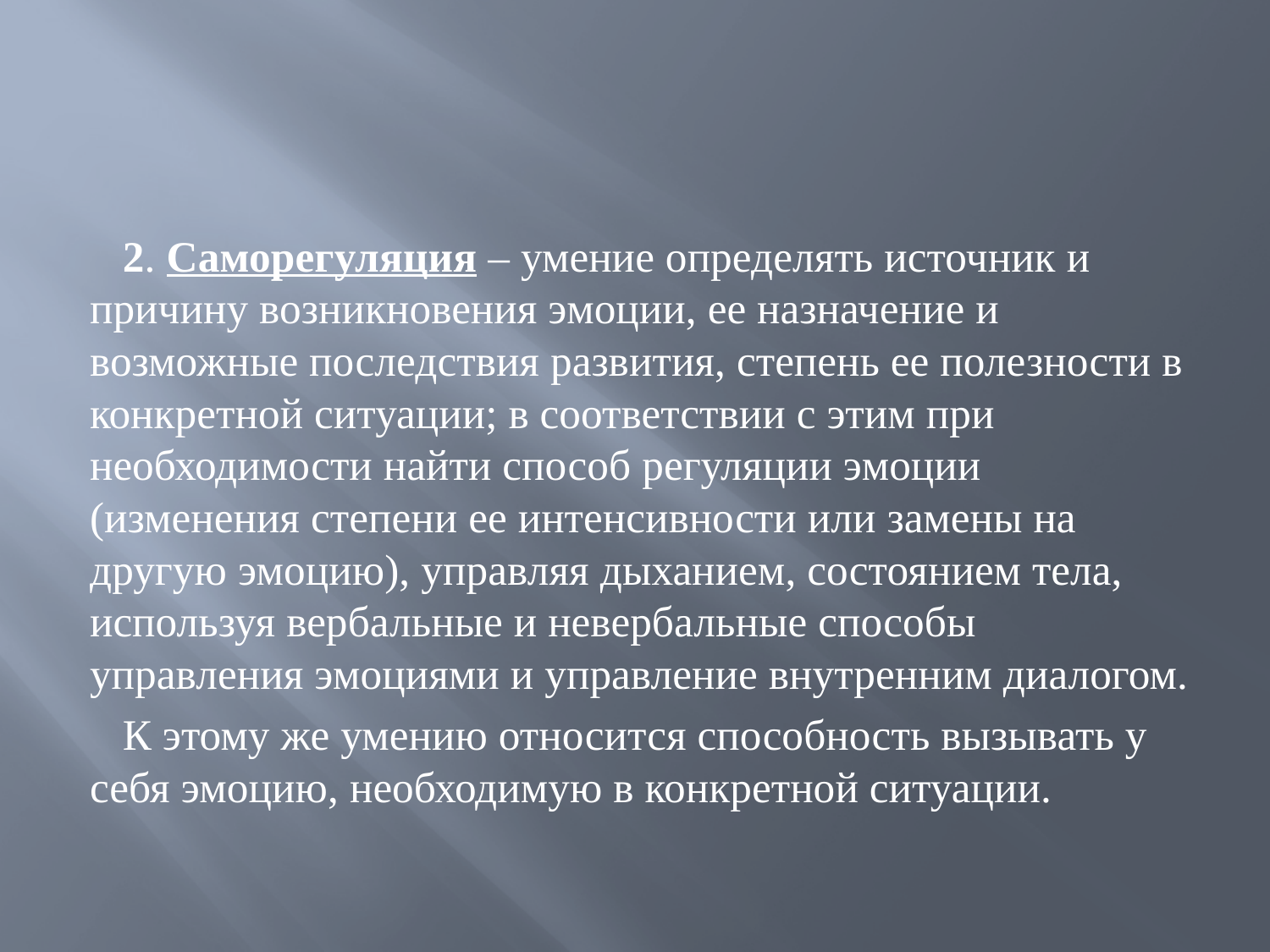

#
   2. Саморегуляция – умение определять источник и причину возникновения эмоции, ее назначение и возможные последствия развития, степень ее полезности в конкретной ситуации; в соответствии с этим при необходимости найти способ регуляции эмоции (изменения степени ее интенсивности или замены на другую эмоцию), управляя дыханием, состоянием тела, используя вербальные и невербальные способы управления эмоциями и управление внутренним диалогом.
   К этому же умению относится способность вызывать у себя эмоцию, необходимую в конкретной ситуации.